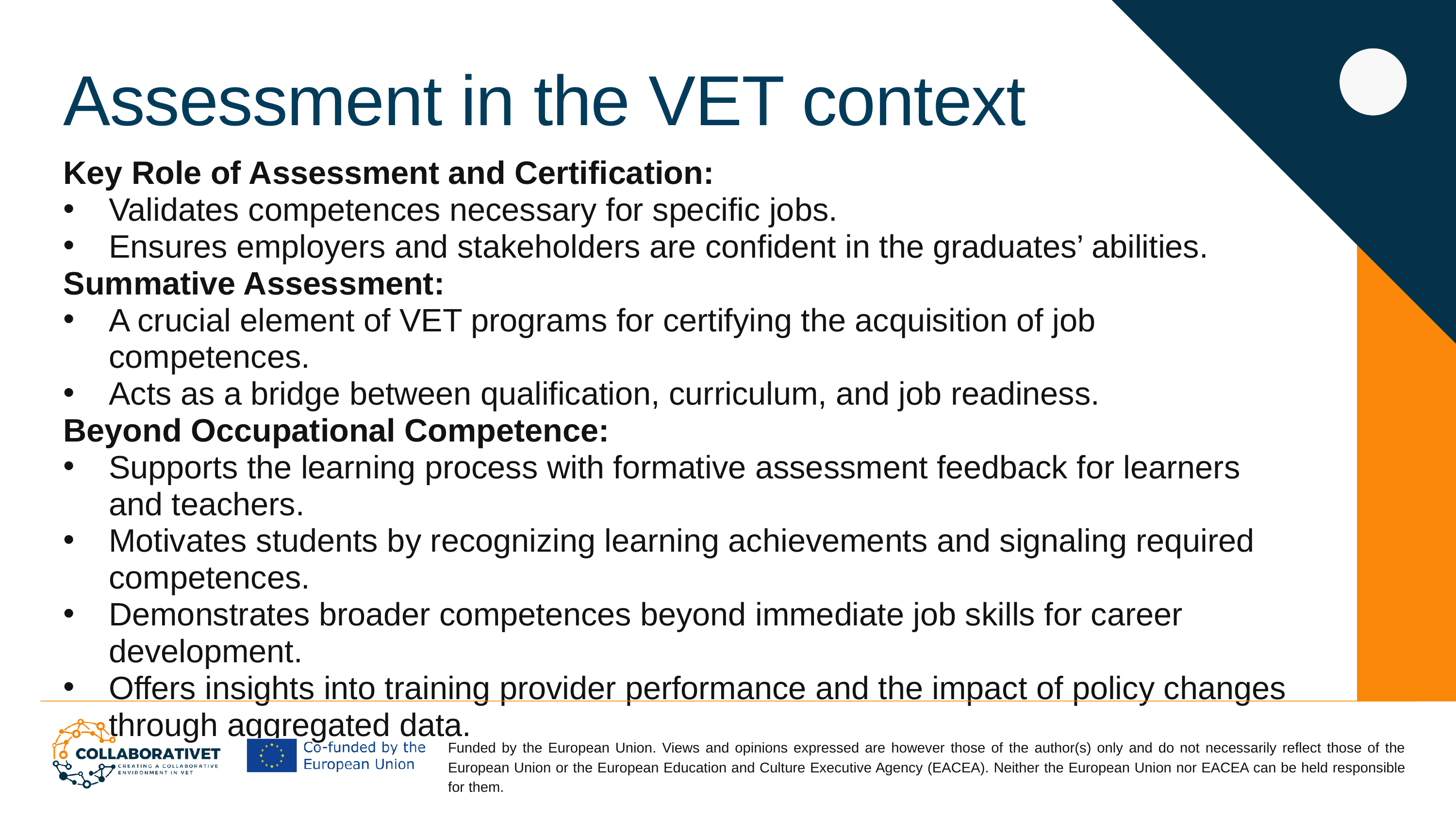

Assessment in the VET context
Key Role of Assessment and Certification:
Validates competences necessary for specific jobs.
Ensures employers and stakeholders are confident in the graduates’ abilities.
Summative Assessment:
A crucial element of VET programs for certifying the acquisition of job competences.
Acts as a bridge between qualification, curriculum, and job readiness.
Beyond Occupational Competence:
Supports the learning process with formative assessment feedback for learners and teachers.
Motivates students by recognizing learning achievements and signaling required competences.
Demonstrates broader competences beyond immediate job skills for career development.
Offers insights into training provider performance and the impact of policy changes through aggregated data.

Funded by the European Union. Views and opinions expressed are however those of the author(s) only and do not necessarily reflect those of the European Union or the European Education and Culture Executive Agency (EACEA). Neither the European Union nor EACEA can be held responsible for them.